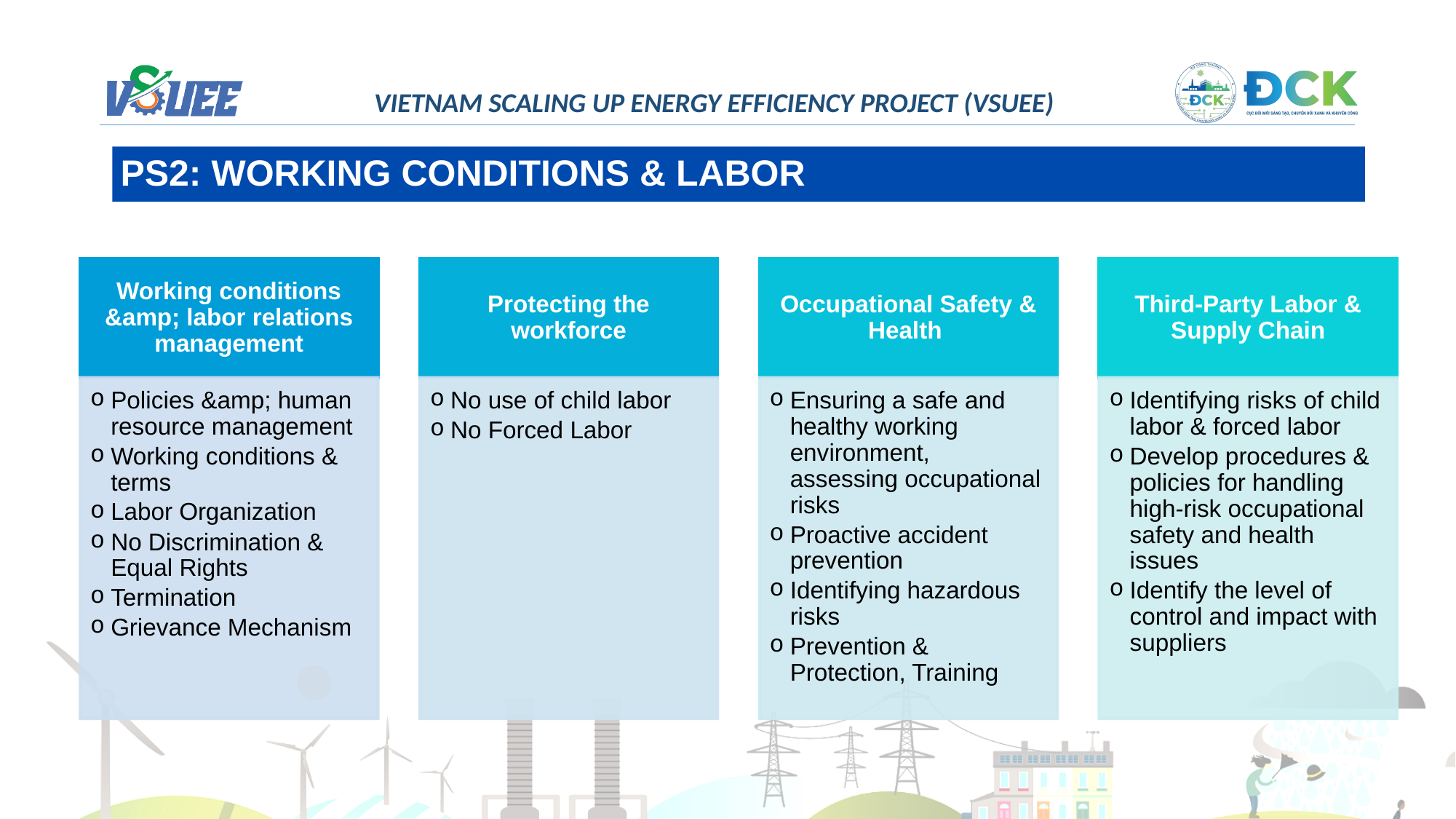

PS2: WORKING CONDITIONS & LABOR
Working conditions &amp; labor relations management
Policies &amp; human resource management
Working conditions & terms
Labor Organization
No Discrimination & Equal Rights
Termination
Grievance Mechanism
Protecting the workforce
No use of child labor
No Forced Labor

Occupational Safety & Health
Ensuring a safe and healthy working environment, assessing occupational risks
Proactive accident prevention
Identifying hazardous risks
Prevention & Protection, Training
Third-Party Labor & Supply Chain
Identifying risks of child labor & forced labor
Develop procedures & policies for handling high-risk occupational safety and health issues
Identify the level of control and impact with suppliers